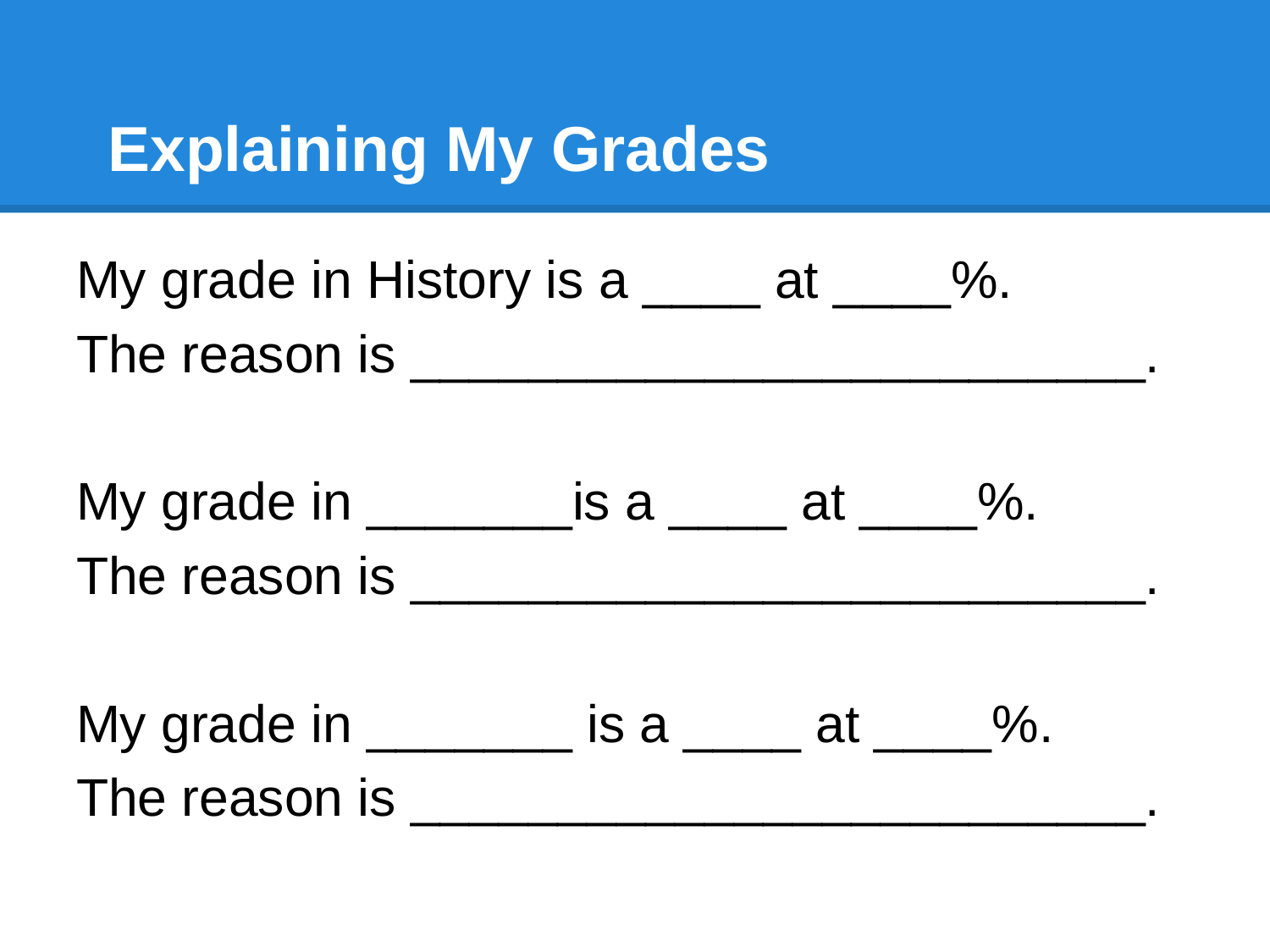

# Explaining My Grades
My grade in History is a ____ at ____%.
The reason is _________________________.

My grade in _______is a ____ at ____%.
The reason is _________________________.

My grade in _______ is a ____ at ____%.
The reason is _________________________.